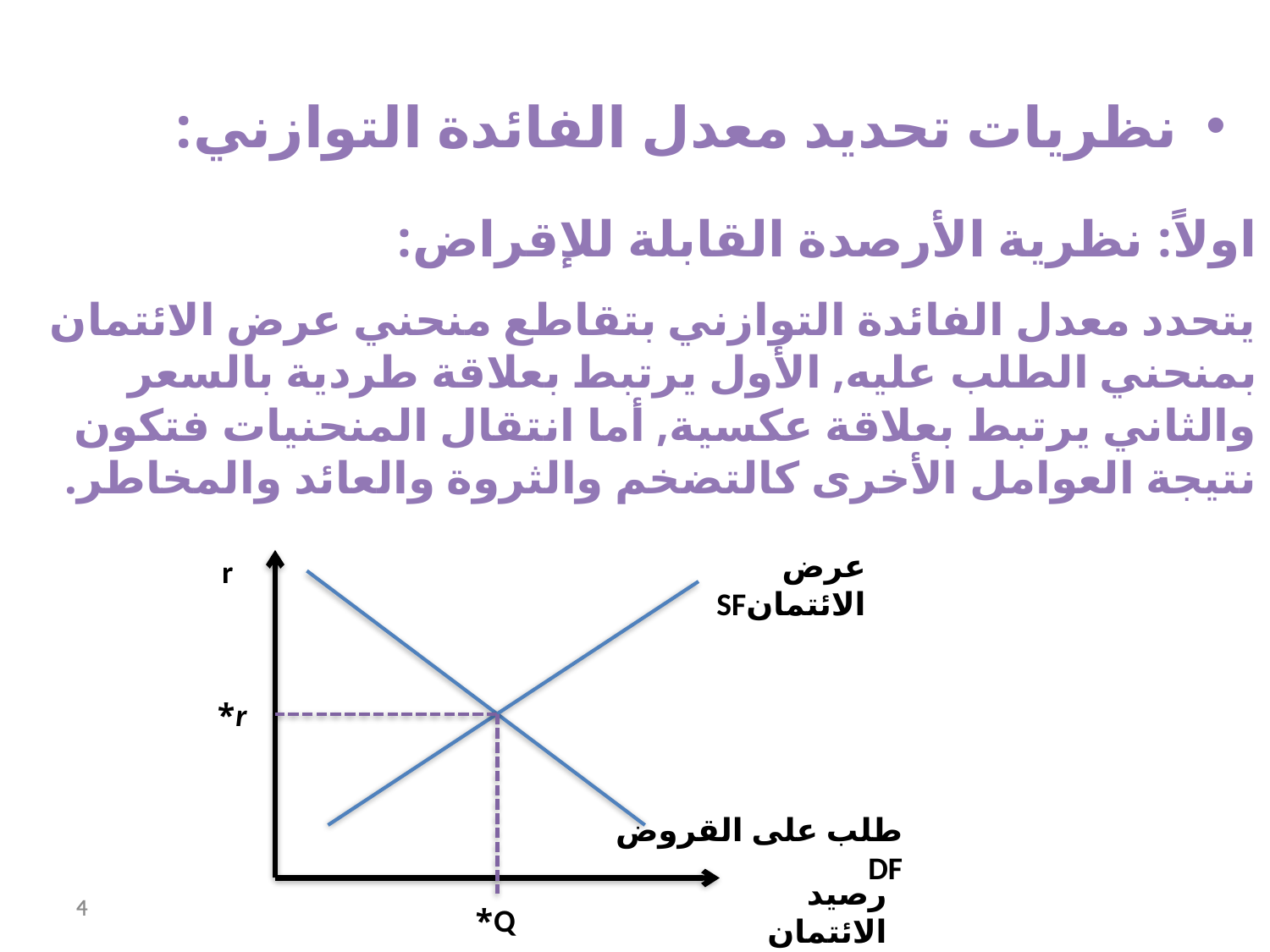

نظريات تحديد معدل الفائدة التوازني:
	اولاً: نظرية الأرصدة القابلة للإقراض:
	يتحدد معدل الفائدة التوازني بتقاطع منحني عرض الائتمان بمنحني الطلب 	عليه, الأول يرتبط بعلاقة طردية بالسعر والثاني يرتبط بعلاقة عكسية, أما 	انتقال المنحنيات فتكون نتيجة العوامل الأخرى كالتضخم والثروة والعائد 	والمخاطر.

عرض الائتمانSF
r
r*
طلب على القروض DF
رصيد الائتمان
4
Q*